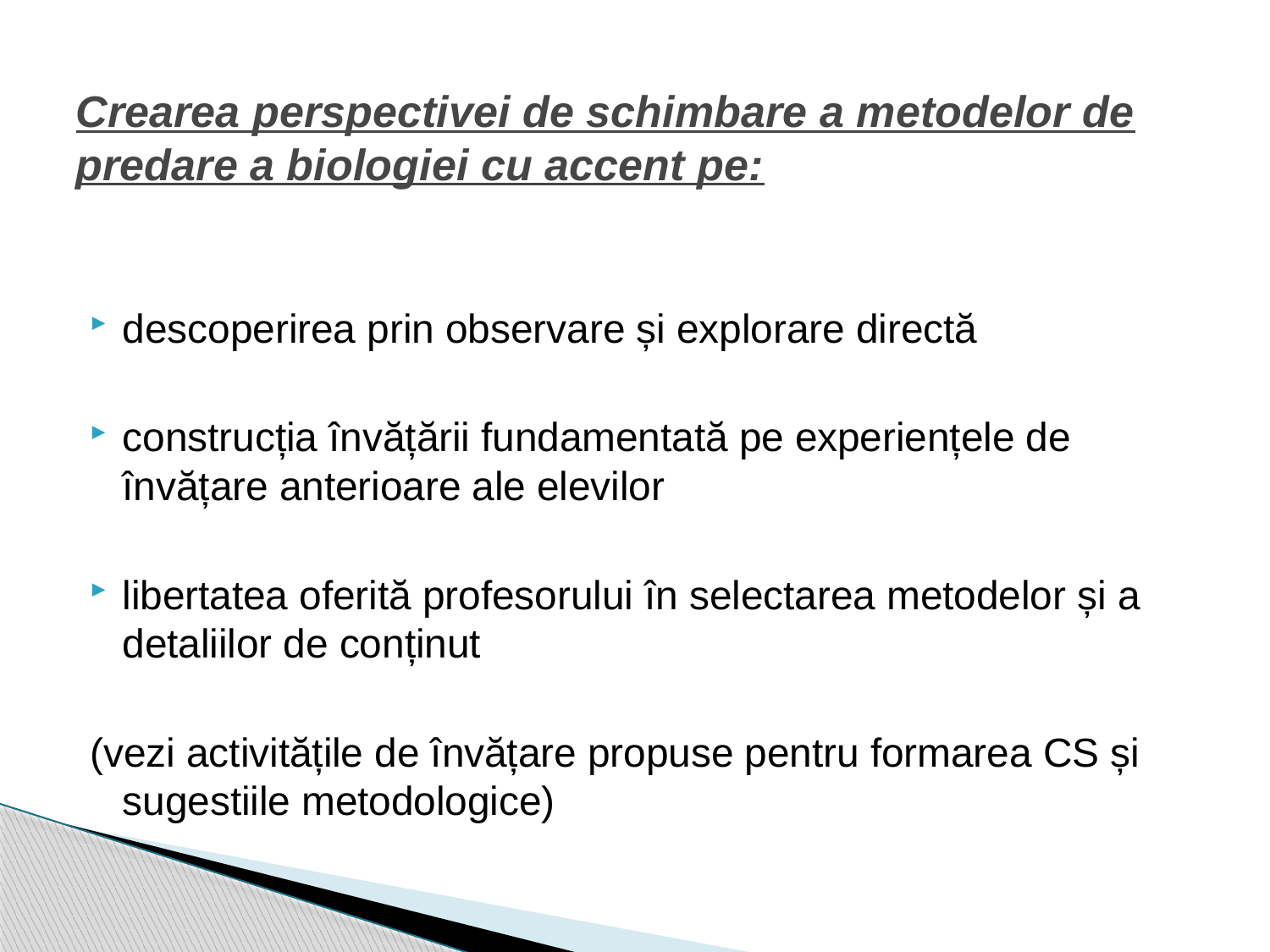

# Crearea perspectivei de schimbare a metodelor de predare a biologiei cu accent pe:
descoperirea prin observare și explorare directă

construcția învățării fundamentată pe experiențele de învățare anterioare ale elevilor

libertatea oferită profesorului în selectarea metodelor și a detaliilor de conținut

(vezi activitățile de învățare propuse pentru formarea CS și sugestiile metodologice)